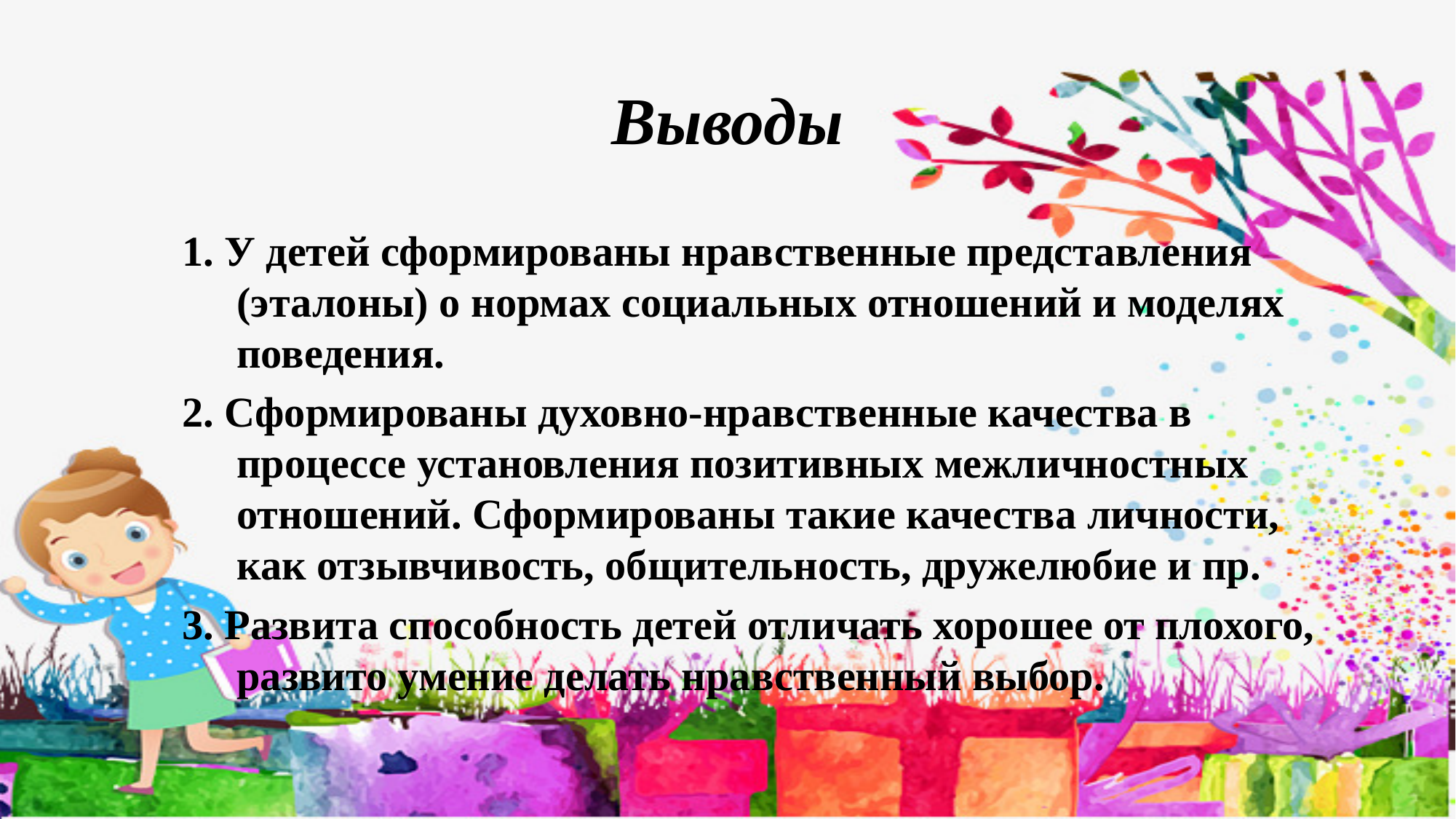

# Выводы
1. У детей сформированы нравственные представления (эталоны) о нормах социальных отношений и моделях поведения.
2. Сформированы духовно-нравственные качества в процессе установления позитивных межличностных отношений. Сформированы такие качества личности, как отзывчивость, общительность, дружелюбие и пр.
3. Развита способность детей отличать хорошее от плохого, развито умение делать нравственный выбор.